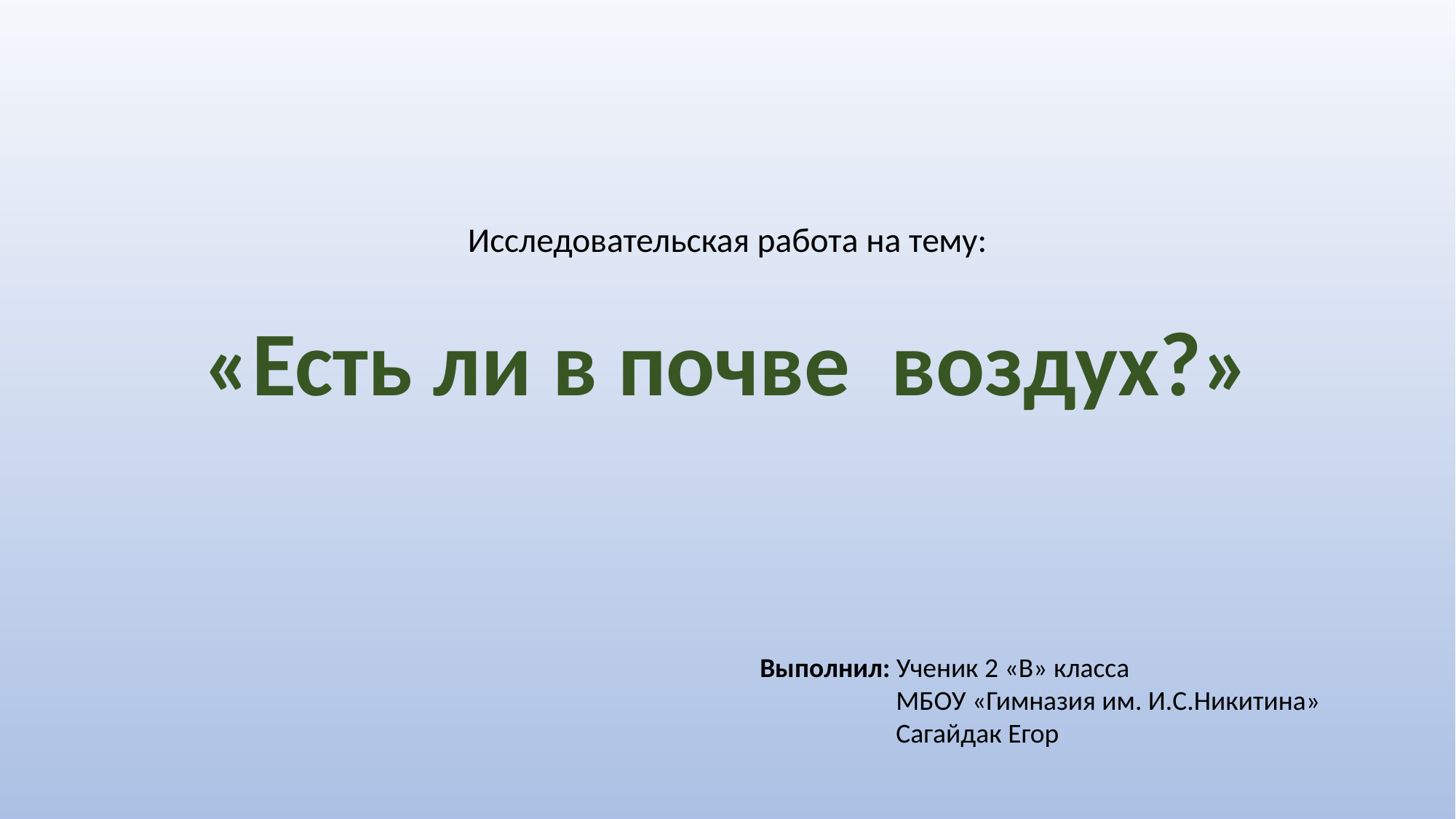

# Исследовательская работа на тему:
«Есть ли в почве  воздух?»

Выполнил: Ученик 2 «В» класса
                      МБОУ «Гимназия им. И.С.Никитина»
                      Сагайдак Егор